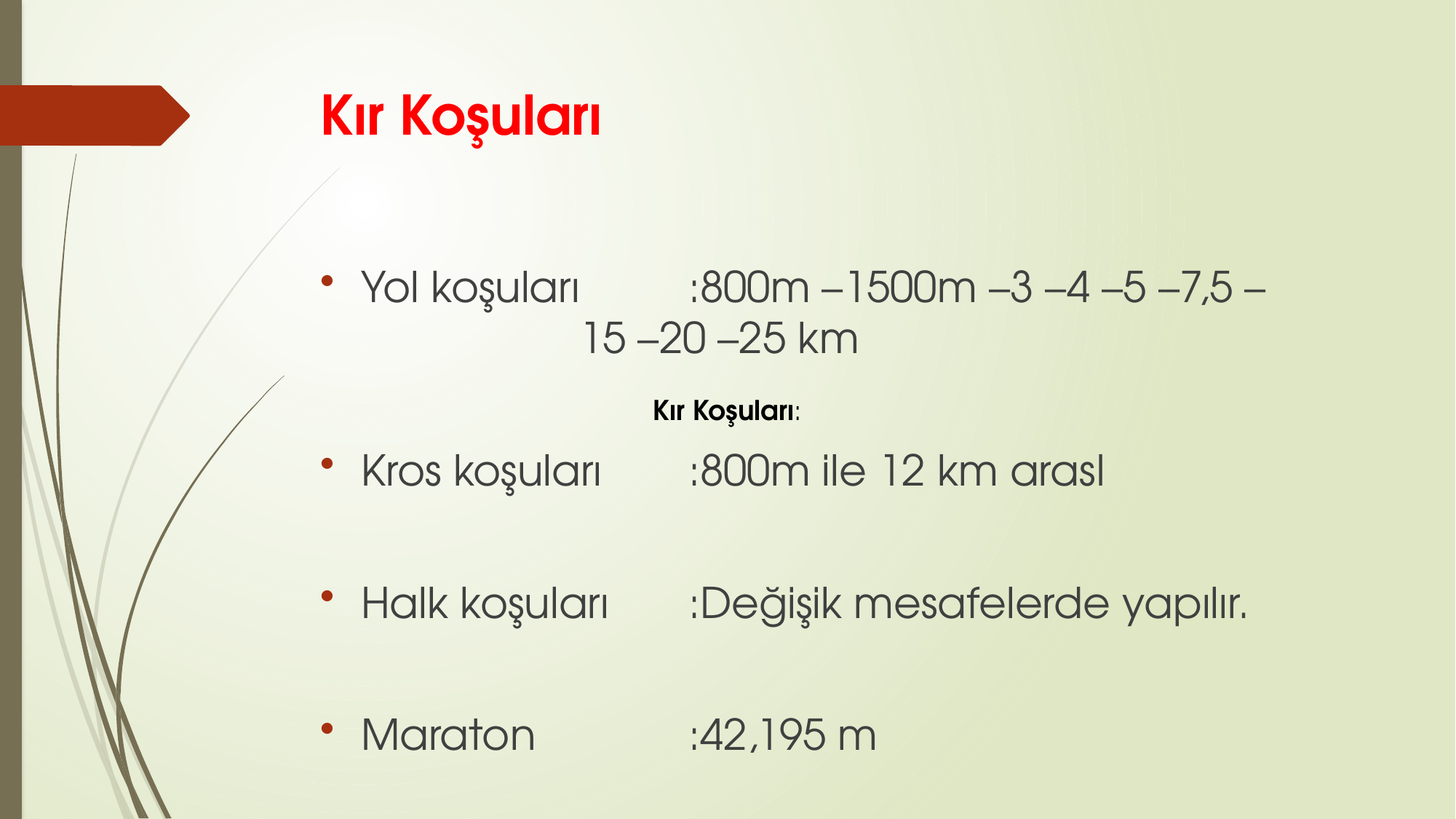

# Kır Koşuları
Yol koşuları	:800m –1500m –3 –4 –5 –7,5 –			15 –20 –25 km

Kros koşuları	:800m ile 12 km arasI

Halk koşuları	:Değişik mesafelerde yapılır.

Maraton		:42,195 m
Kır Koşuları: